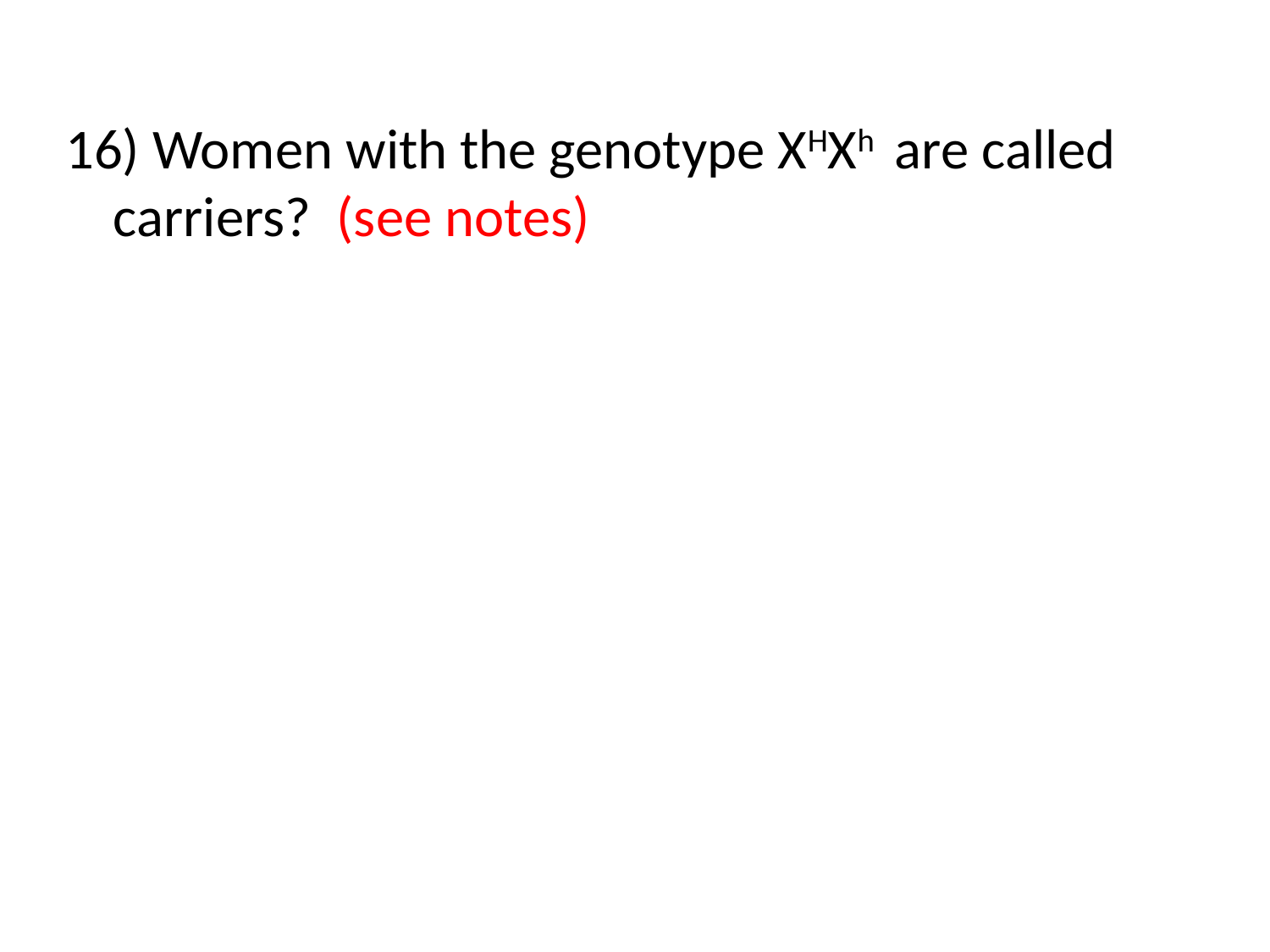

16) Women with the genotype XHXh  are called carriers?  (see notes)